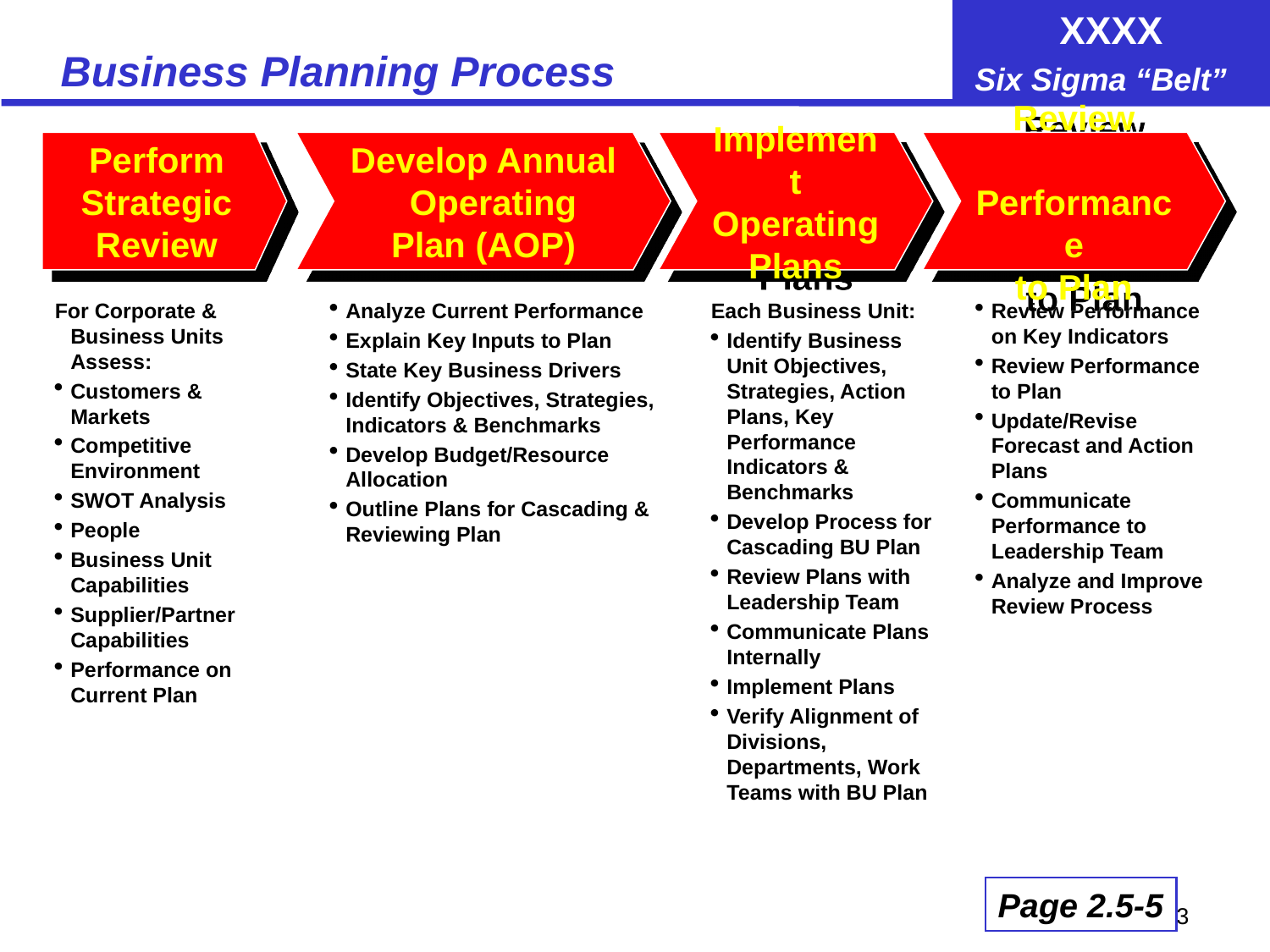

# Business Planning Process
Perform
Strategic
Review
Develop Annual
  Operating
Plan (AOP)
Implement
Operating
Plans
Review
  Performance
to Plan
For Corporate & Business Units Assess:
Customers & Markets
Competitive Environment
SWOT Analysis
People
Business Unit Capabilities
Supplier/Partner Capabilities
Performance on Current Plan
Analyze Current Performance
Explain Key Inputs to Plan
State Key Business Drivers
Identify Objectives, Strategies, Indicators & Benchmarks
Develop Budget/Resource Allocation
Outline Plans for Cascading & Reviewing Plan
Each Business Unit:
Identify Business Unit Objectives, Strategies, Action Plans, Key Performance Indicators & Benchmarks
Develop Process for Cascading BU Plan
Review Plans with Leadership Team
Communicate Plans Internally
Implement Plans
Verify Alignment of Divisions, Departments, Work Teams with BU Plan
Review Performance on Key Indicators
Review Performance to Plan
Update/Revise Forecast and Action Plans
Communicate Performance to Leadership Team
Analyze and Improve Review Process
Page 2.5-5